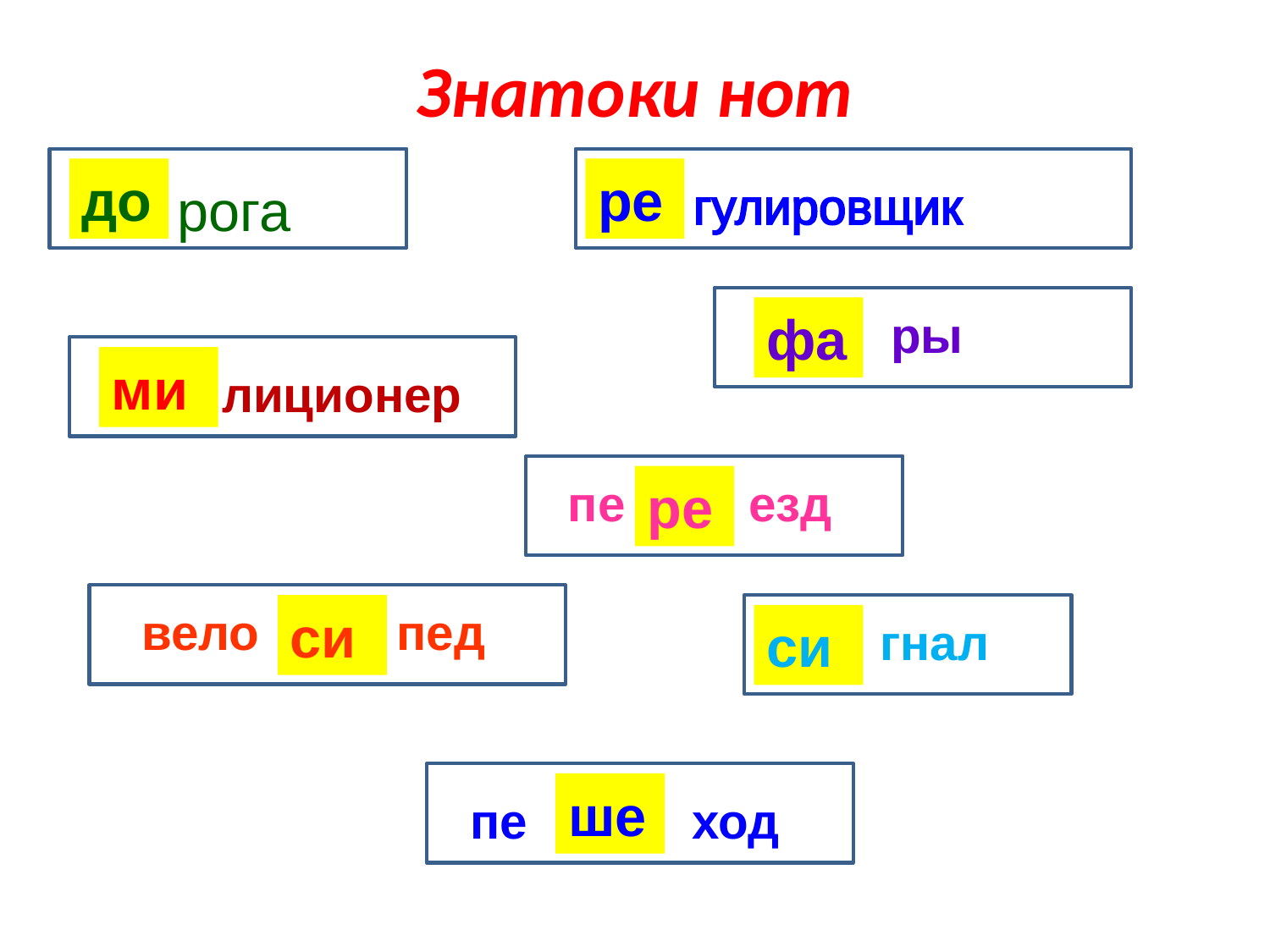

# Знатоки нот

до
ре
… рога
… гулировщик

фа
…    ры

ми
   …лиционер

пе   ...   езд
ре

вело   ...    пед
си

 ...     гнал
си

ше
пе     ...    ход